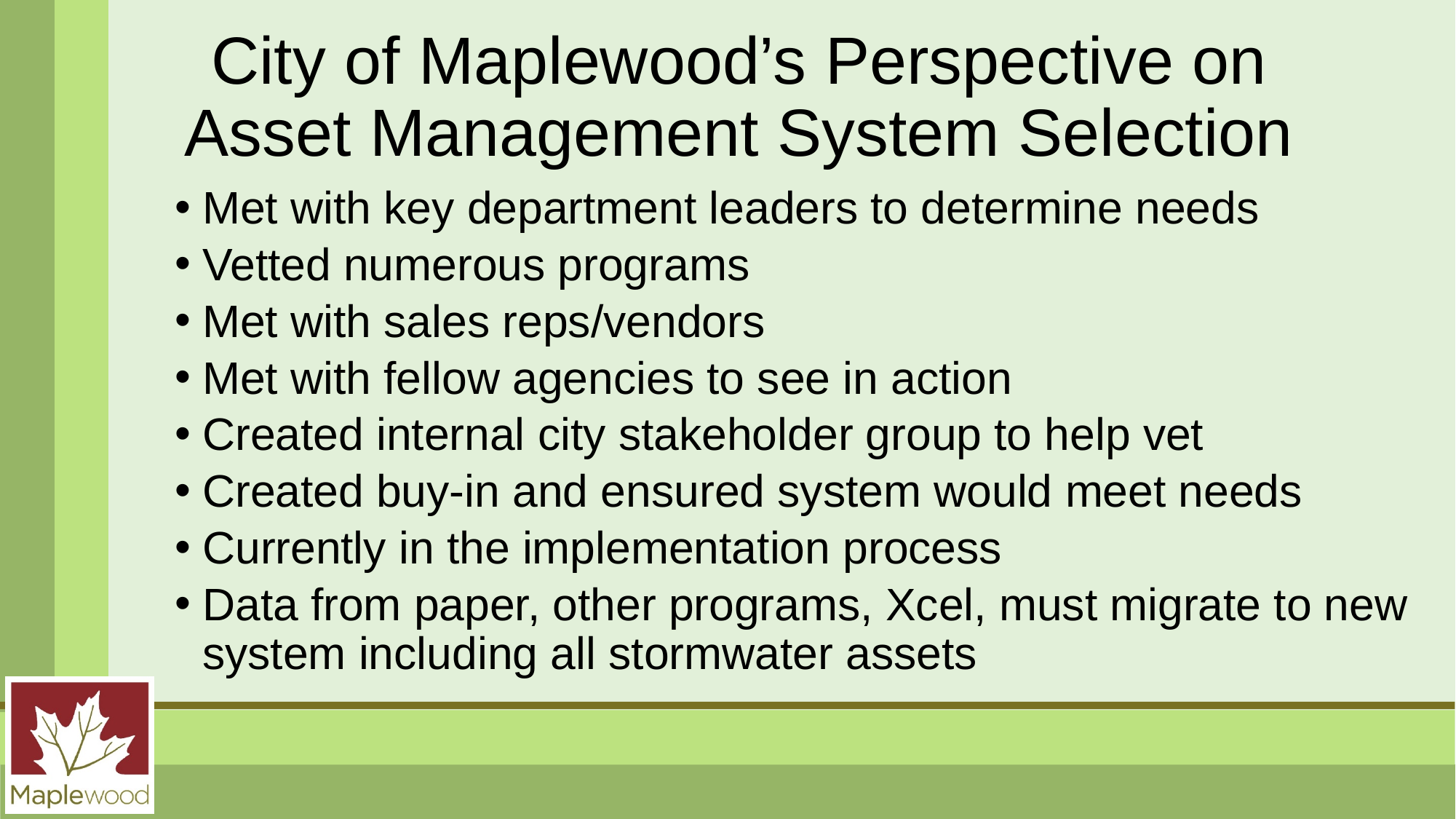

# City of Maplewood’s Perspective on Asset Management System Selection
Met with key department leaders to determine needs
Vetted numerous programs
Met with sales reps/vendors
Met with fellow agencies to see in action
Created internal city stakeholder group to help vet
Created buy-in and ensured system would meet needs
Currently in the implementation process
Data from paper, other programs, Xcel, must migrate to new system including all stormwater assets